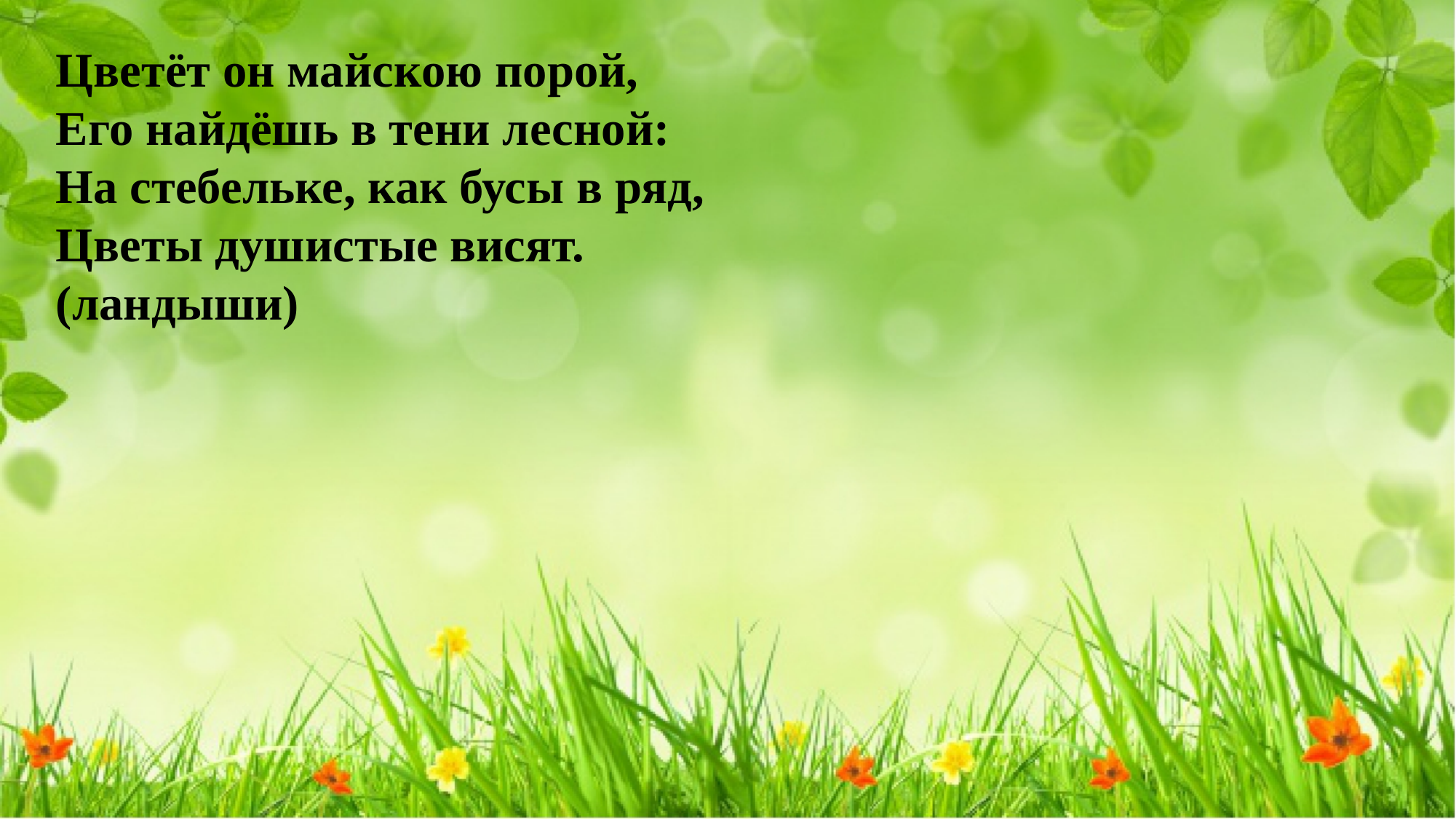

Цветёт он майскою порой,
Его найдёшь в тени лесной:
На стебельке, как бусы в ряд,
Цветы душистые висят.
(ландыши)